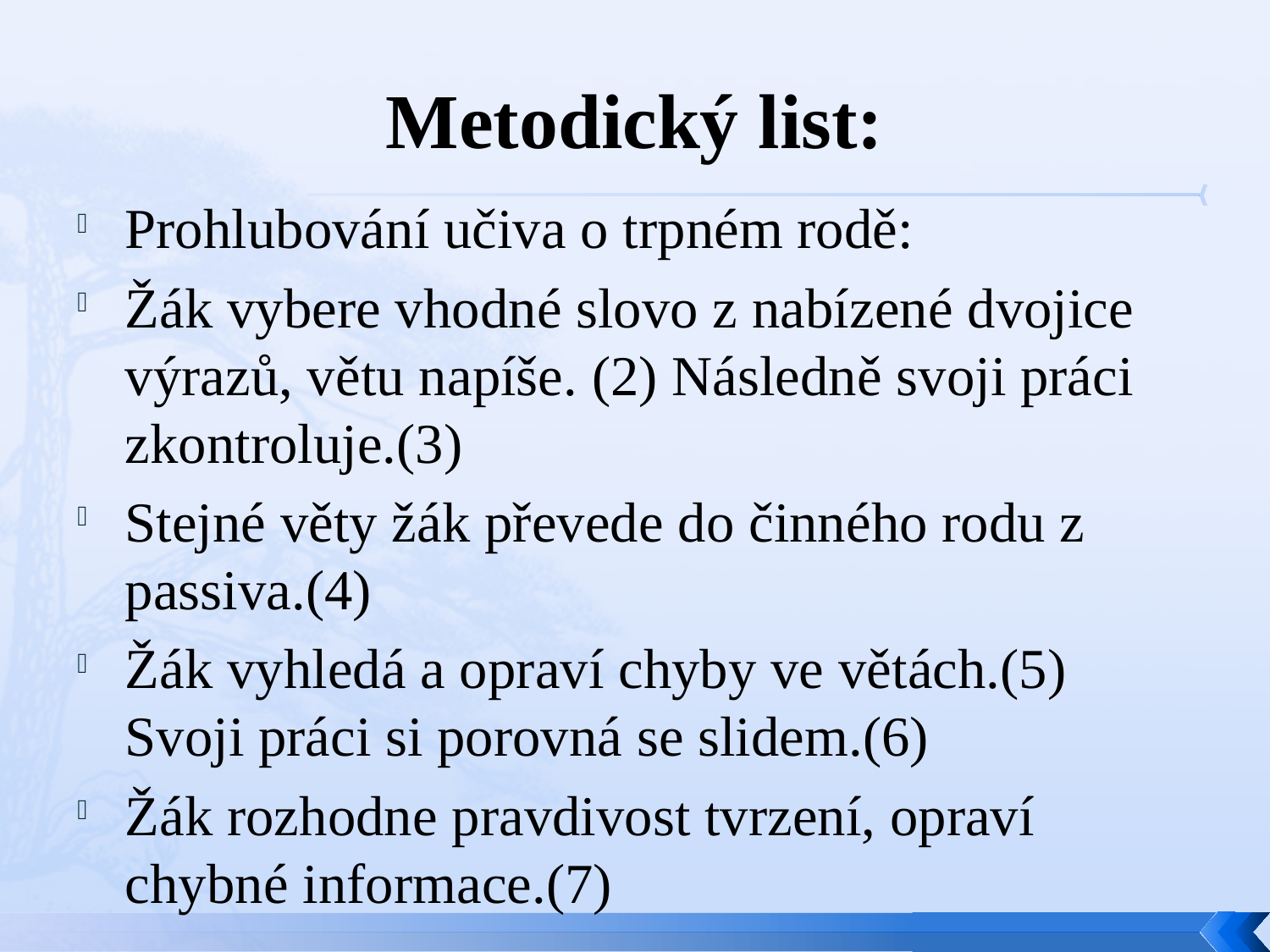

# Metodický list:
Prohlubování učiva o trpném rodě:
Žák vybere vhodné slovo z nabízené dvojice výrazů, větu napíše. (2) Následně svoji práci zkontroluje.(3)
Stejné věty žák převede do činného rodu z passiva.(4)
Žák vyhledá a opraví chyby ve větách.(5) Svoji práci si porovná se slidem.(6)
Žák rozhodne pravdivost tvrzení, opraví chybné informace.(7)